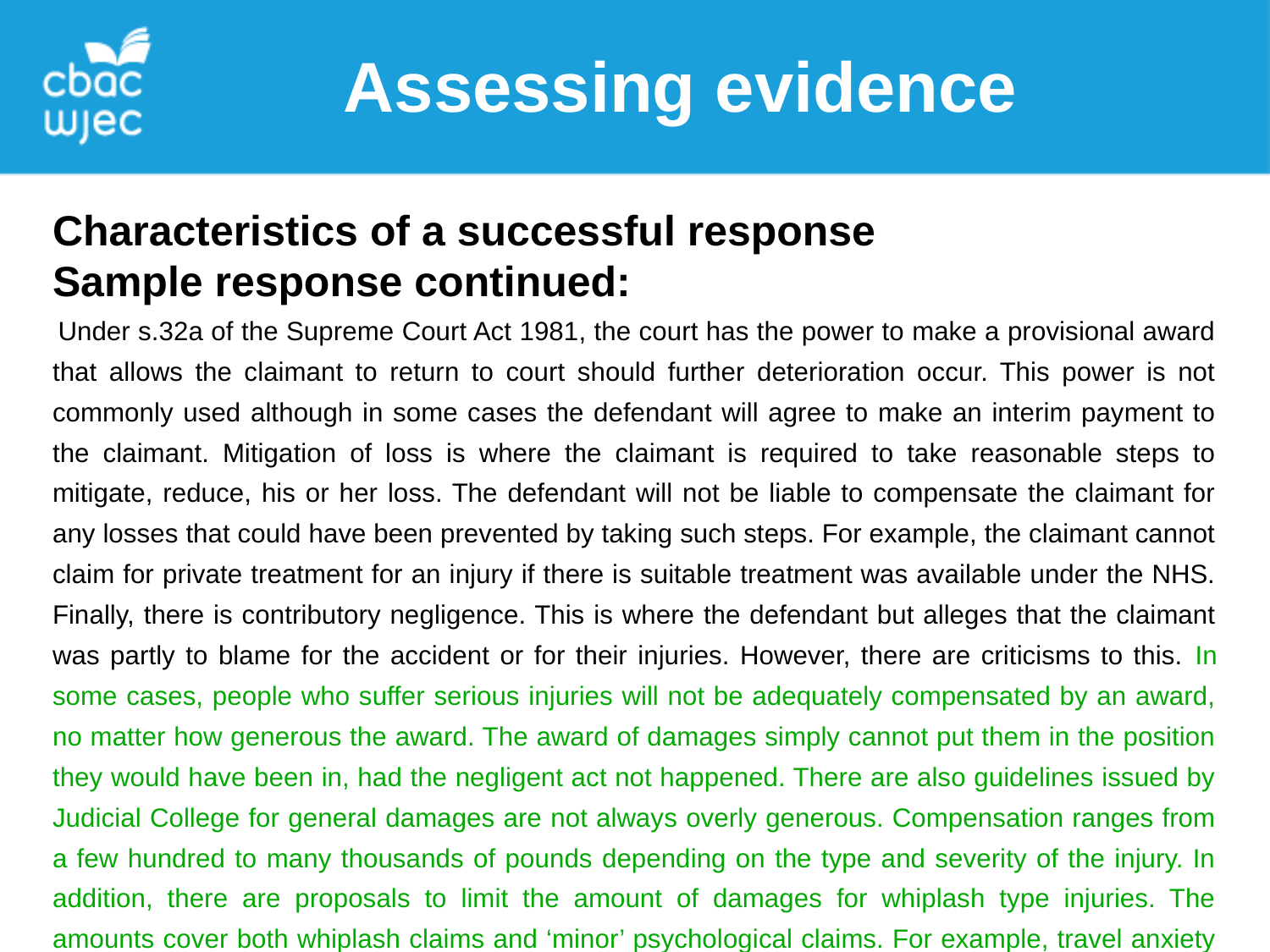

Assessing evidence
Characteristics of a successful response
Sample response continued:
 Under s.32a of the Supreme Court Act 1981, the court has the power to make a provisional award that allows the claimant to return to court should further deterioration occur. This power is not commonly used although in some cases the defendant will agree to make an interim payment to the claimant. Mitigation of loss is where the claimant is required to take reasonable steps to mitigate, reduce, his or her loss. The defendant will not be liable to compensate the claimant for any losses that could have been prevented by taking such steps. For example, the claimant cannot claim for private treatment for an injury if there is suitable treatment was available under the NHS. Finally, there is contributory negligence. This is where the defendant but alleges that the claimant was partly to blame for the accident or for their injuries. However, there are criticisms to this. In some cases, people who suffer serious injuries will not be adequately compensated by an award, no matter how generous the award. The award of damages simply cannot put them in the position they would have been in, had the negligent act not happened. There are also guidelines issued by Judicial College for general damages are not always overly generous. Compensation ranges from a few hundred to many thousands of pounds depending on the type and severity of the injury. In addition, there are proposals to limit the amount of damages for whiplash type injuries. The amounts cover both whiplash claims and ‘minor’ psychological claims. For example, travel anxiety or shock.